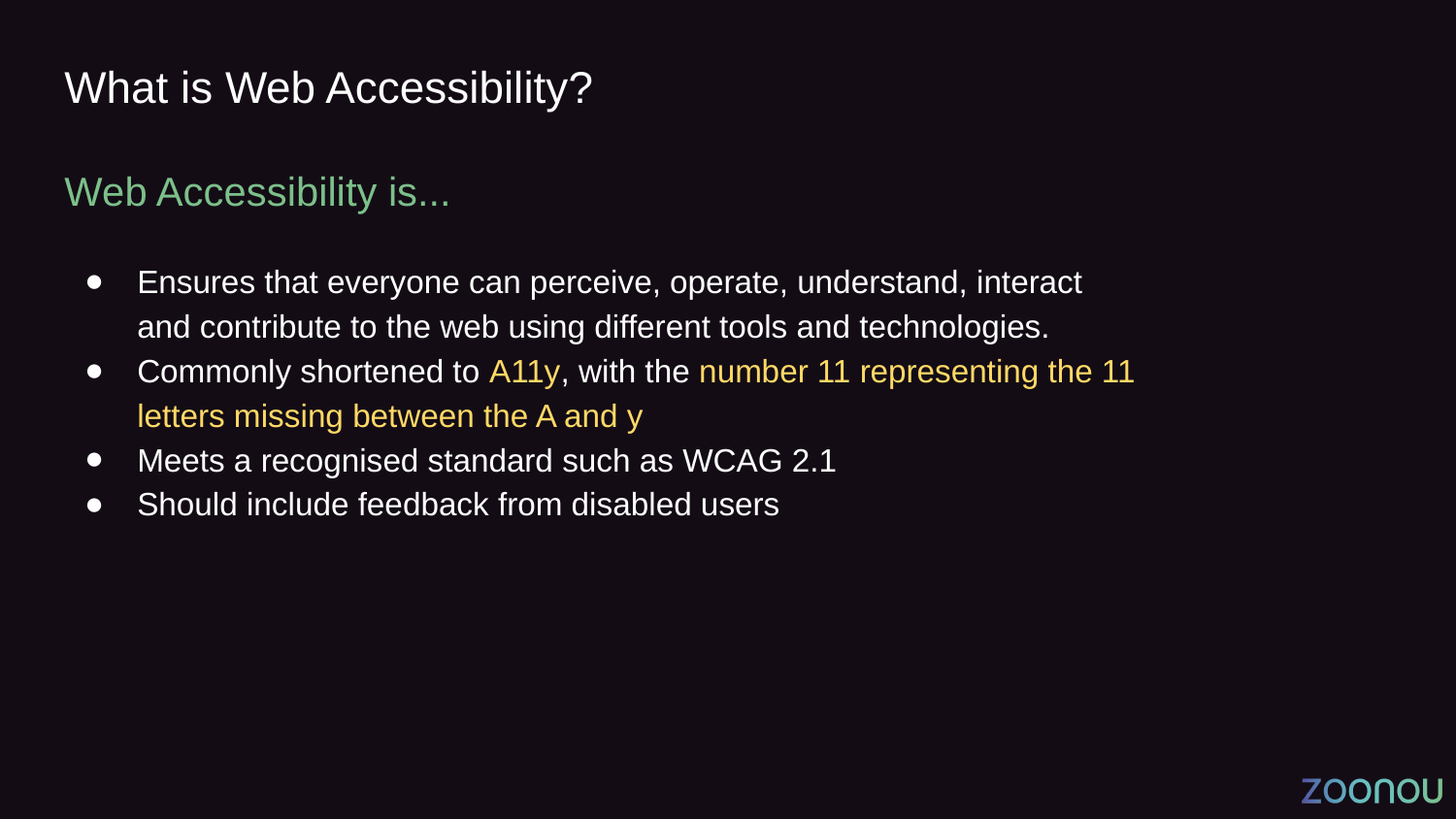

# What is Web Accessibility?

Web Accessibility is...
Ensures that everyone can perceive, operate, understand, interact and contribute to the web using different tools and technologies.
Commonly shortened to A11y, with the number 11 representing the 11 letters missing between the A and y
Meets a recognised standard such as WCAG 2.1
Should include feedback from disabled users